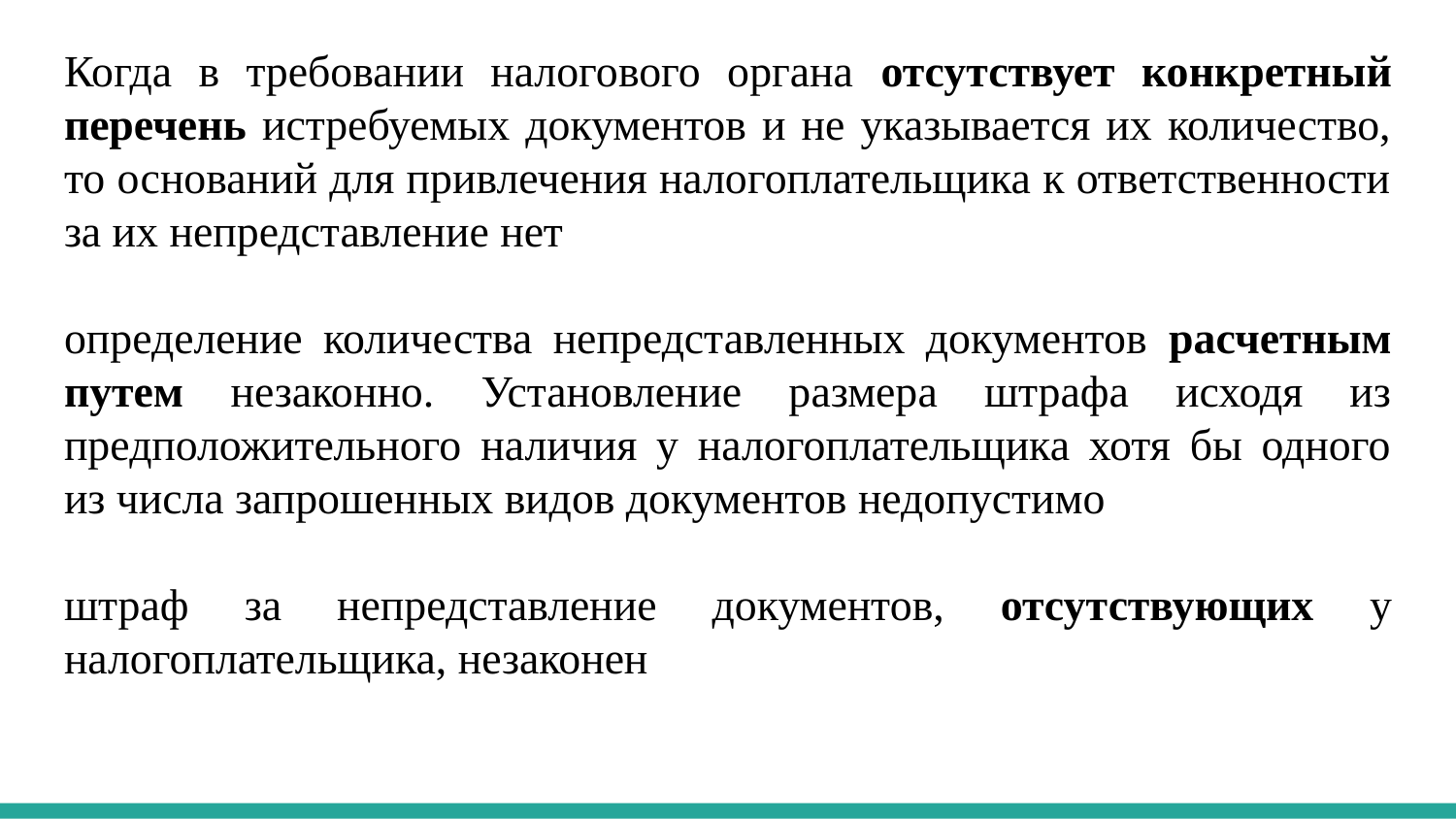

Когда в требовании налогового органа отсутствует конкретный перечень истребуемых документов и не указывается их количество, то оснований для привлечения налогоплательщика к ответственности за их непредставление нет

определение количества непредставленных документов расчетным путем незаконно. Установление размера штрафа исходя из предположительного наличия у налогоплательщика хотя бы одного из числа запрошенных видов документов недопустимо

штраф за непредставление документов, отсутствующих у налогоплательщика, незаконен